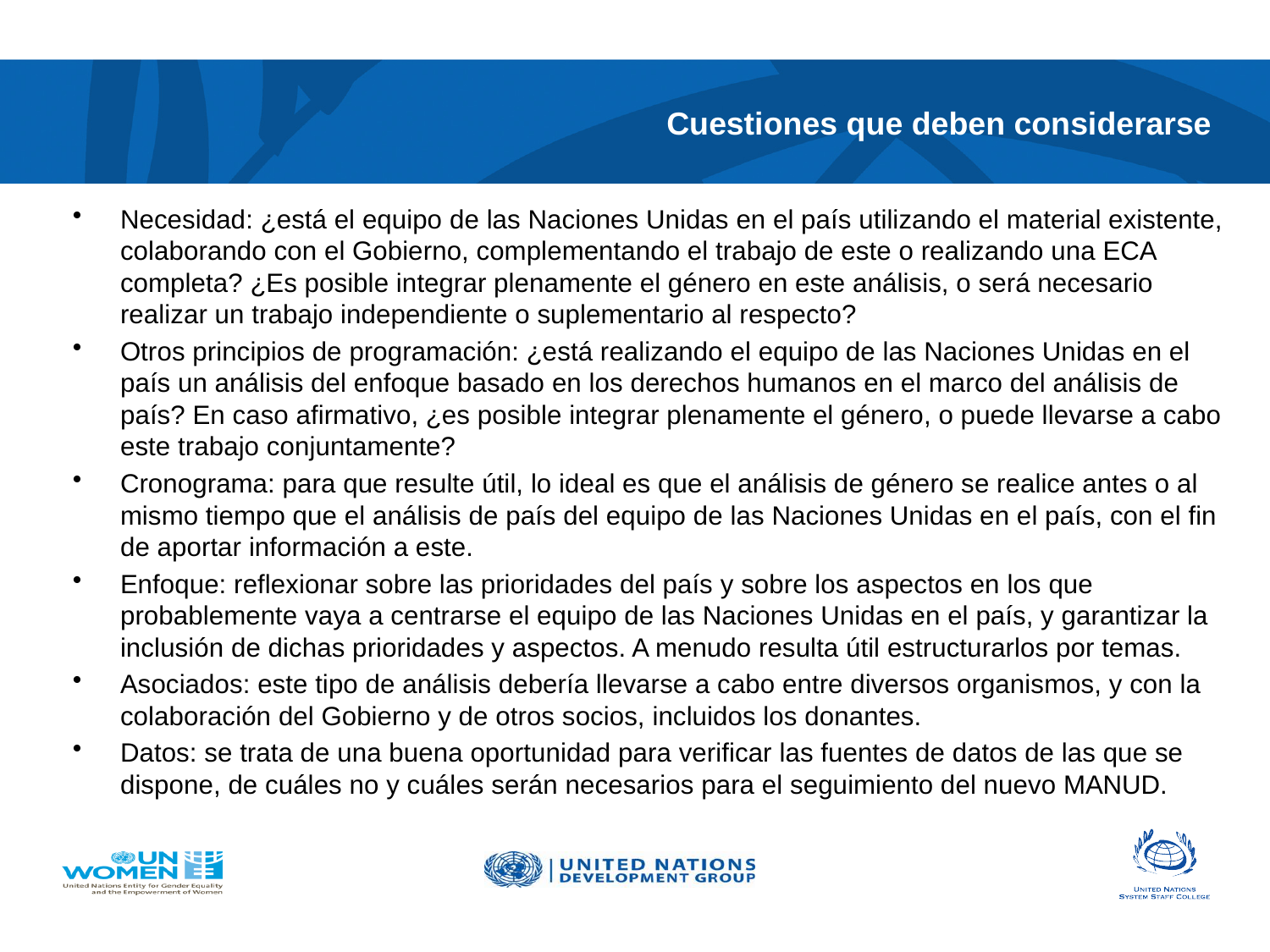

# Cuestiones que deben considerarse
Necesidad: ¿está el equipo de las Naciones Unidas en el país utilizando el material existente, colaborando con el Gobierno, complementando el trabajo de este o realizando una ECA completa? ¿Es posible integrar plenamente el género en este análisis, o será necesario realizar un trabajo independiente o suplementario al respecto?
Otros principios de programación: ¿está realizando el equipo de las Naciones Unidas en el país un análisis del enfoque basado en los derechos humanos en el marco del análisis de país? En caso afirmativo, ¿es posible integrar plenamente el género, o puede llevarse a cabo este trabajo conjuntamente?
Cronograma: para que resulte útil, lo ideal es que el análisis de género se realice antes o al mismo tiempo que el análisis de país del equipo de las Naciones Unidas en el país, con el fin de aportar información a este.
Enfoque: reflexionar sobre las prioridades del país y sobre los aspectos en los que probablemente vaya a centrarse el equipo de las Naciones Unidas en el país, y garantizar la inclusión de dichas prioridades y aspectos. A menudo resulta útil estructurarlos por temas.
Asociados: este tipo de análisis debería llevarse a cabo entre diversos organismos, y con la colaboración del Gobierno y de otros socios, incluidos los donantes.
Datos: se trata de una buena oportunidad para verificar las fuentes de datos de las que se dispone, de cuáles no y cuáles serán necesarios para el seguimiento del nuevo MANUD.